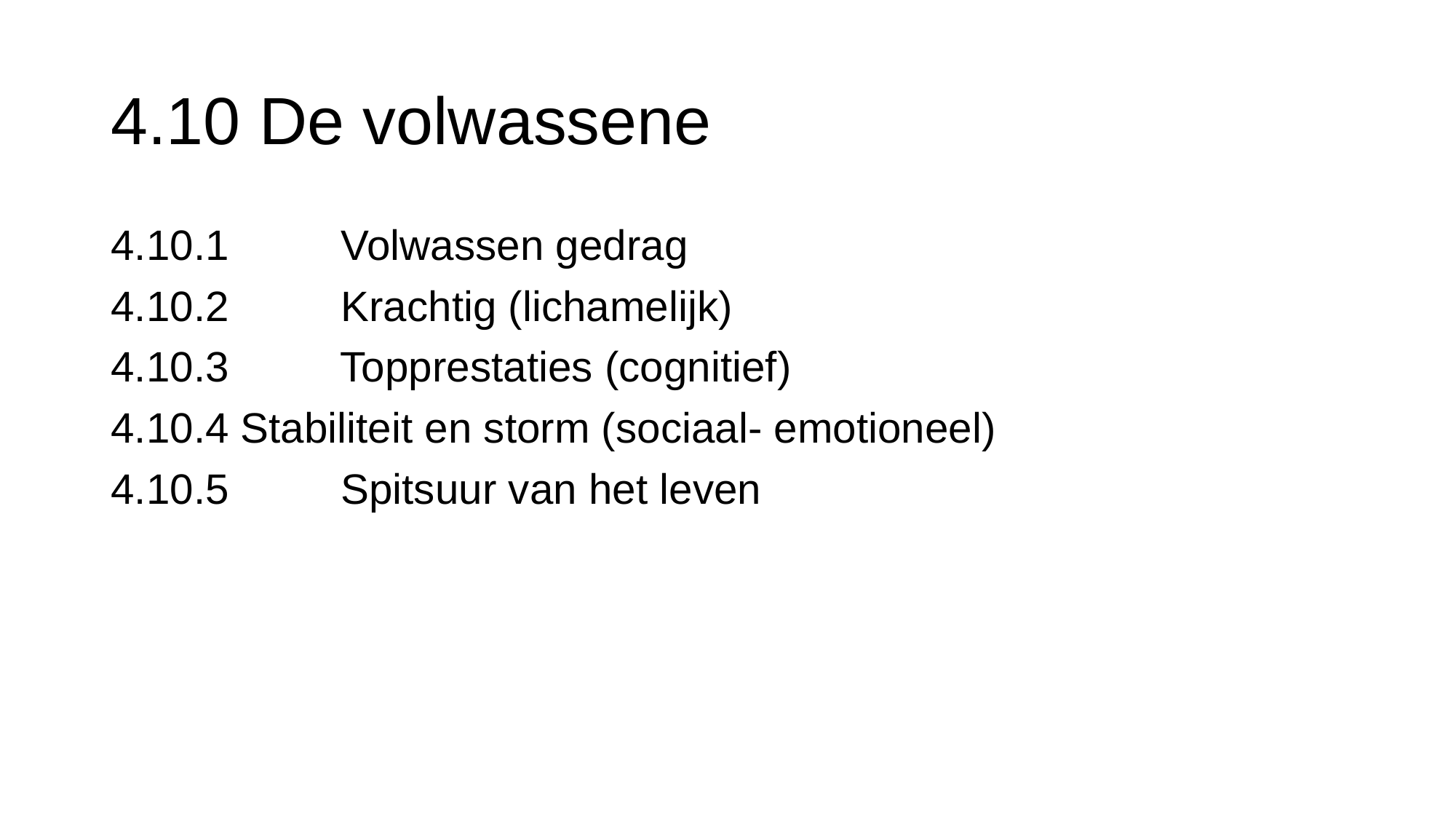

# 4.10 De volwassene
4.10.1	 Volwassen gedrag
4.10.2	 Krachtig (lichamelijk)
4.10.3	 Topprestaties (cognitief)
4.10.4 Stabiliteit en storm (sociaal- emotioneel)
4.10.5	 Spitsuur van het leven